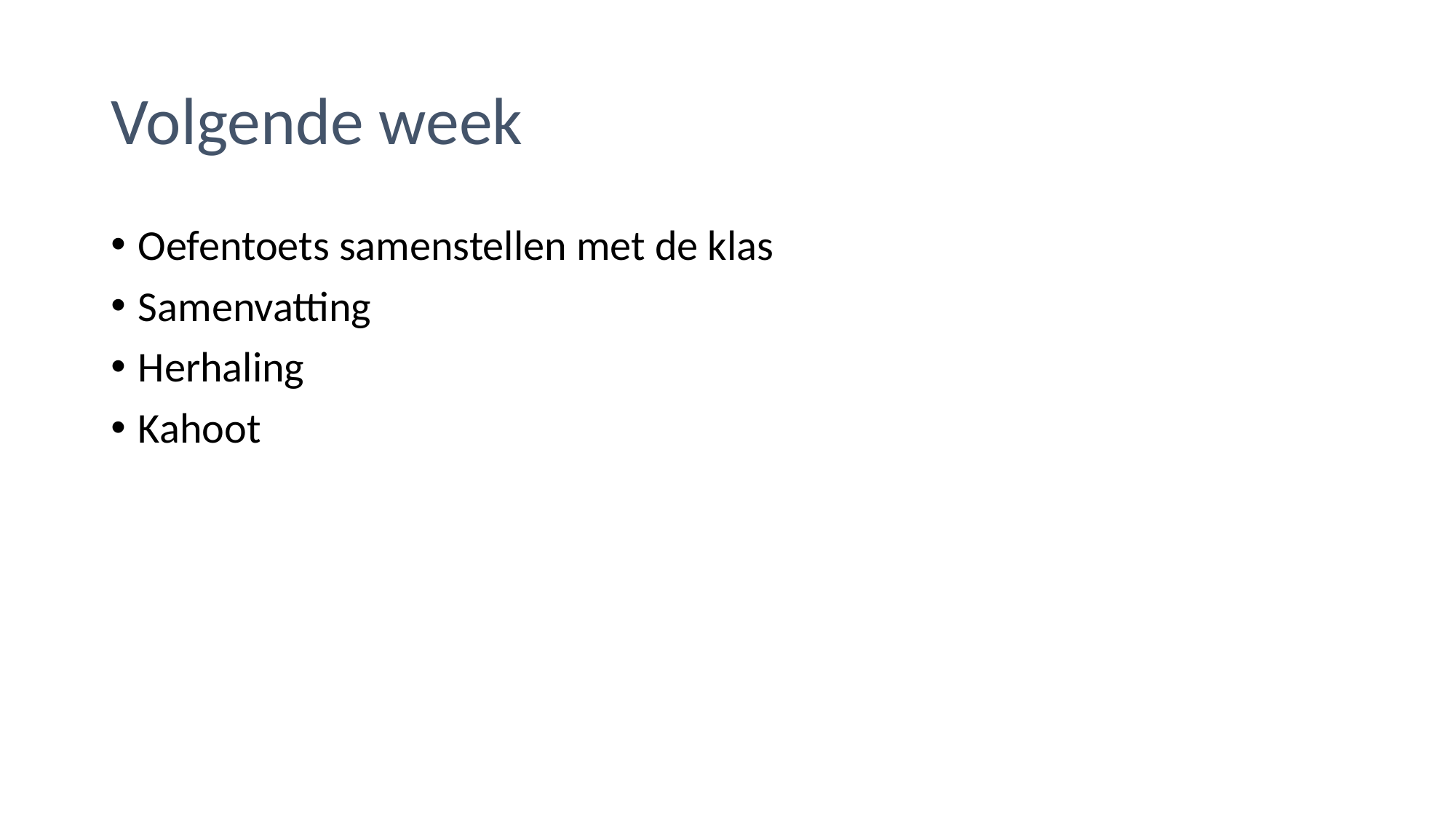

# Volgende week
Oefentoets samenstellen met de klas
Samenvatting
Herhaling
Kahoot